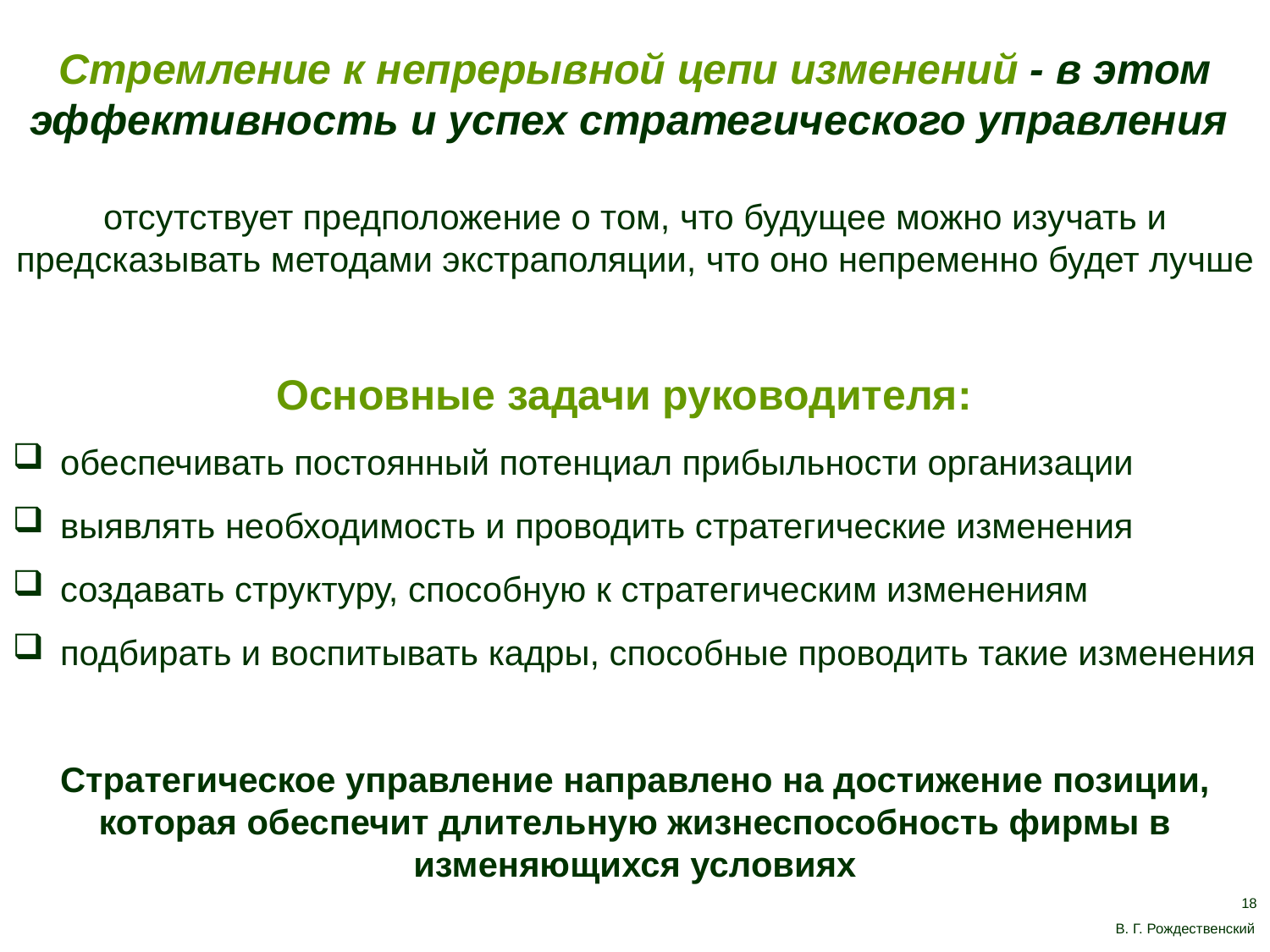

Стремление к непрерывной цепи изменений - в этом эффективность и успех стратегического управления

отсутствует предположение о том, что будущее можно изучать и предсказывать методами экстраполяции, что оно непременно будет лучше
Основные задачи руководителя:
обеспечивать постоянный потенциал прибыльности организации
выявлять необходимость и проводить стратегические изменения
создавать структуру, способную к стратегическим изменениям
подбирать и воспитывать кадры, способные проводить такие изменения

Стратегическое управление направлено на достижение позиции, которая обеспечит длительную жизнеспособность фирмы в изменяющихся условиях
18
В. Г. Рождественский